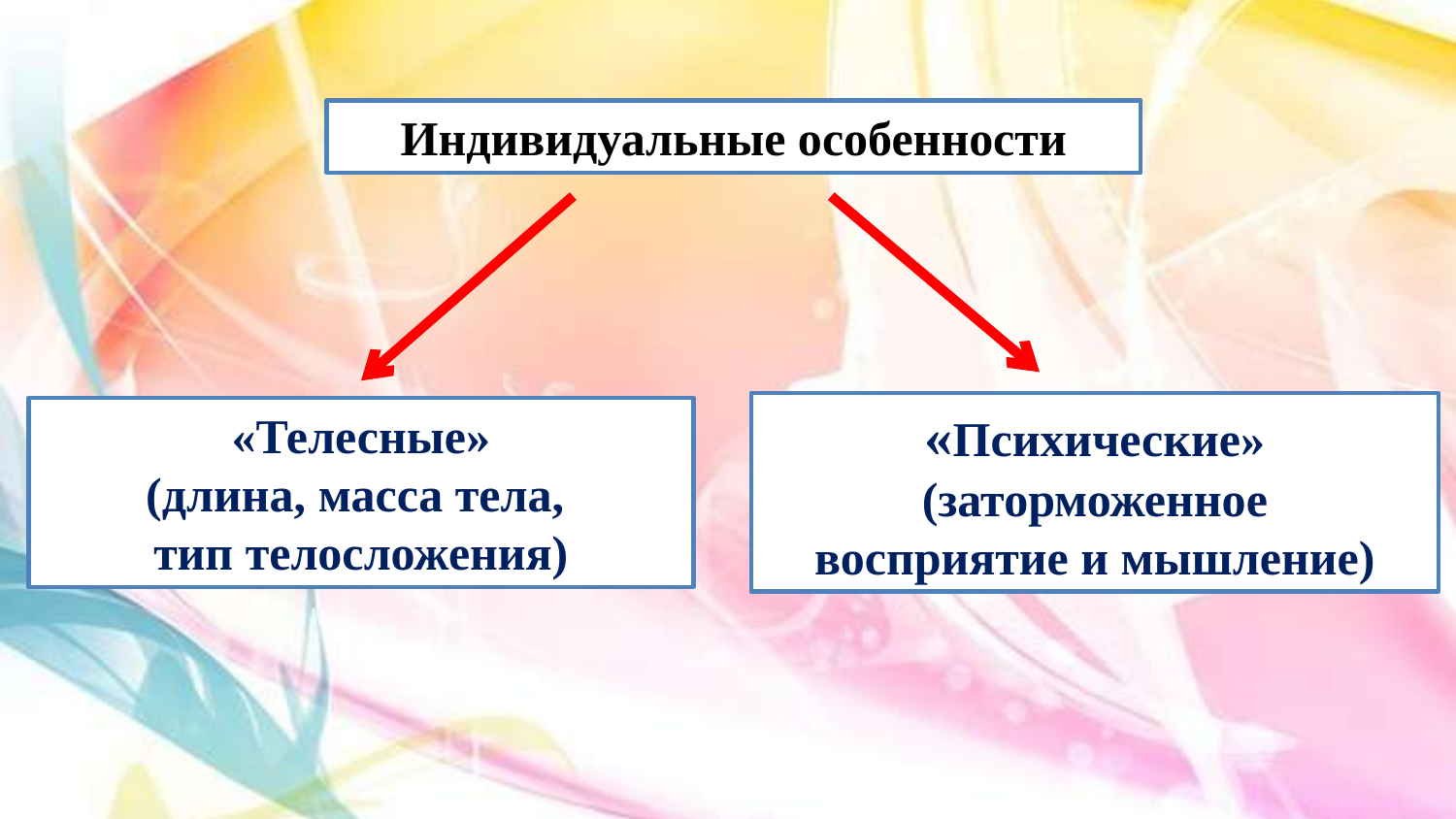

Индивидуальные особенности
«Психические»
(заторможенное
восприятие и мышление)
«Телесные»
(длина, масса тела,
тип телосложения)